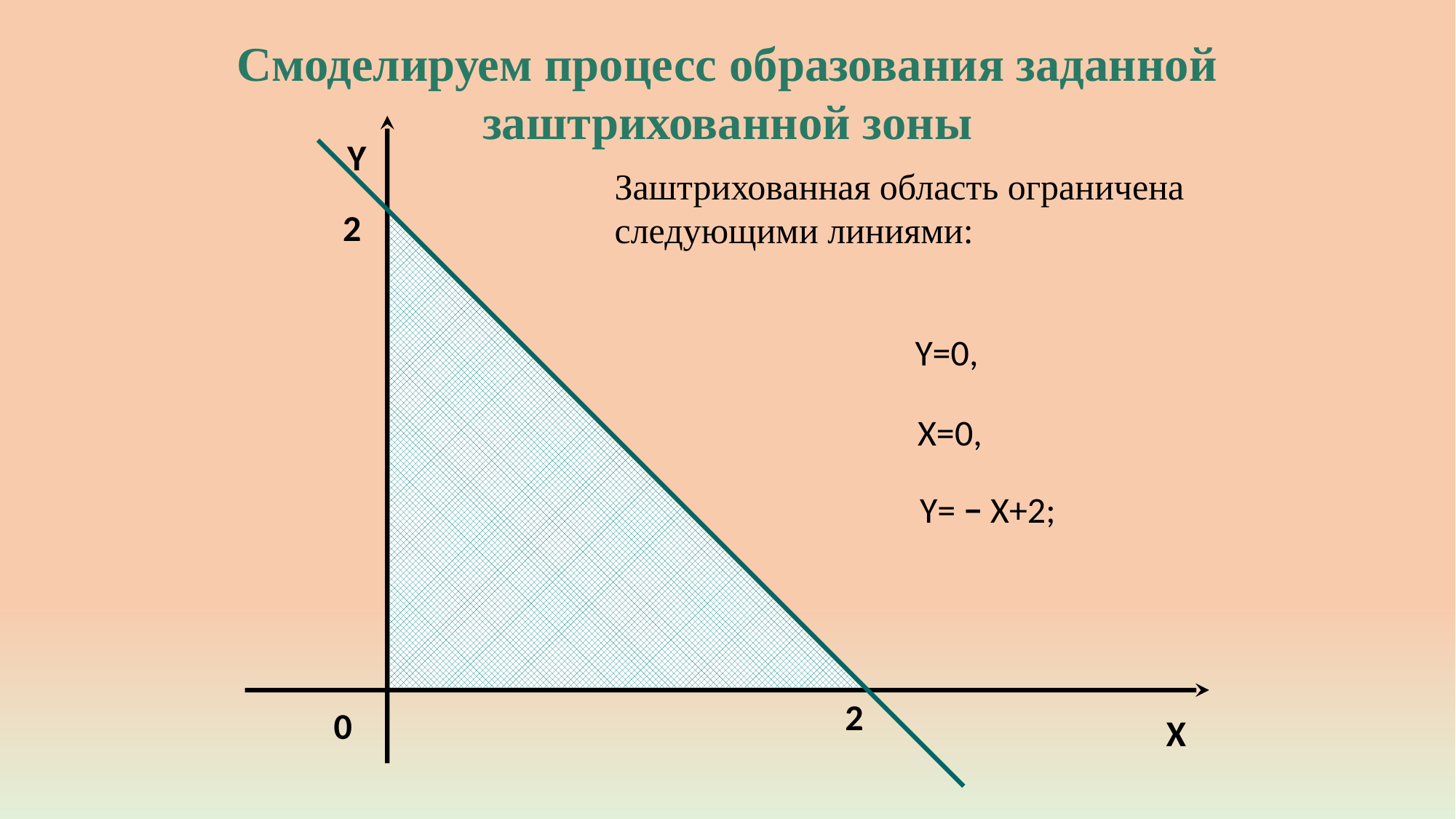

Смоделируем процесс образования заданной заштрихованной зоны

Y

Заштрихованная область ограничена следующими линиями:
2

Y=0,
X=0,
Y= − X+2;
2

0
X